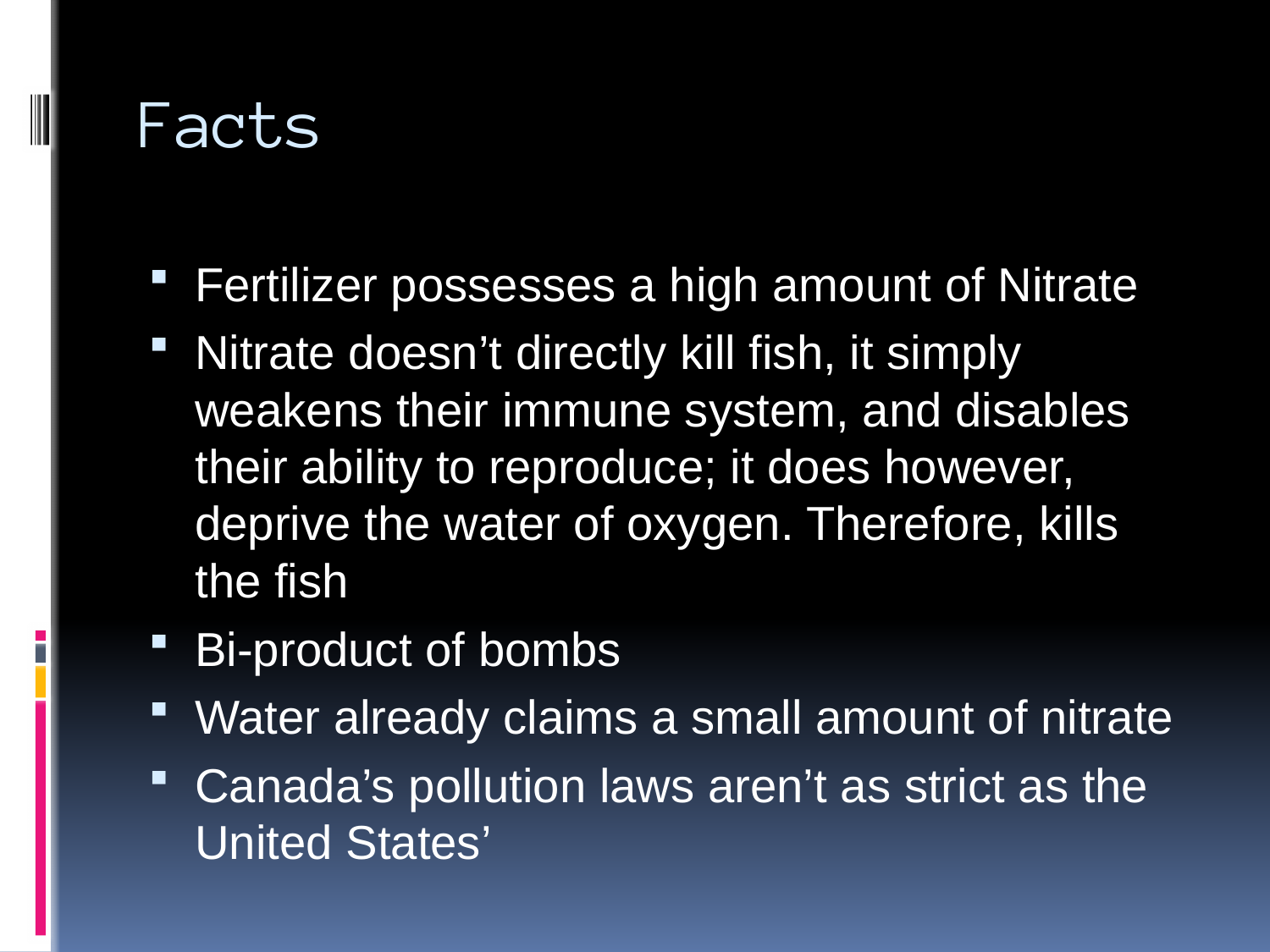

# Facts
Fertilizer possesses a high amount of Nitrate
Nitrate doesn’t directly kill fish, it simply weakens their immune system, and disables their ability to reproduce; it does however, deprive the water of oxygen. Therefore, kills the fish
Bi-product of bombs
Water already claims a small amount of nitrate
Canada’s pollution laws aren’t as strict as the United States’